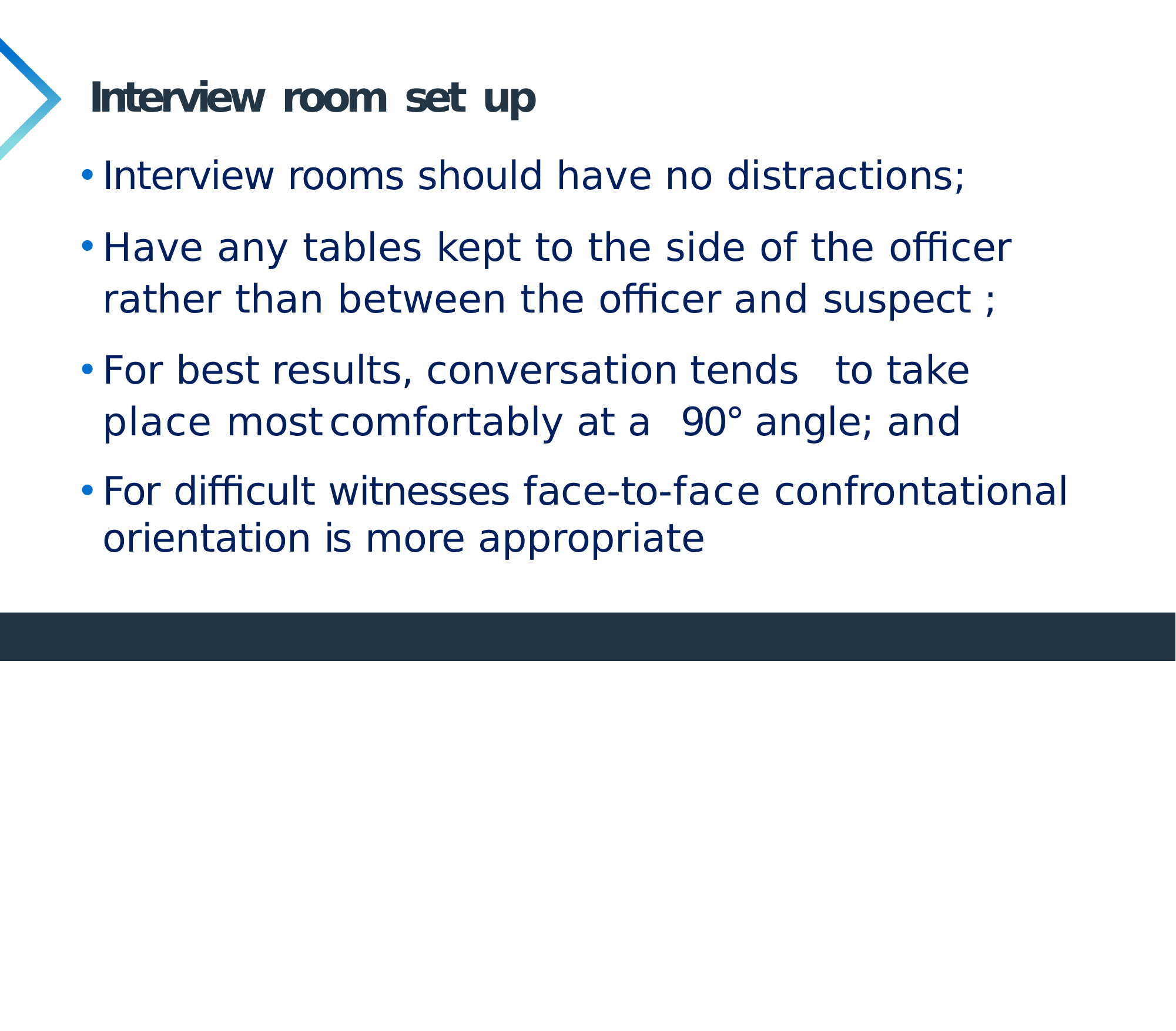

# Interview room set up
Interview rooms should have no distractions;
Have any tables kept to the side of the officer rather than between the officer and suspect ;
For best results, conversation tends	to take place most	comfortably at a	90° angle; and
For difficult witnesses face-to-face confrontational orientation is more appropriate